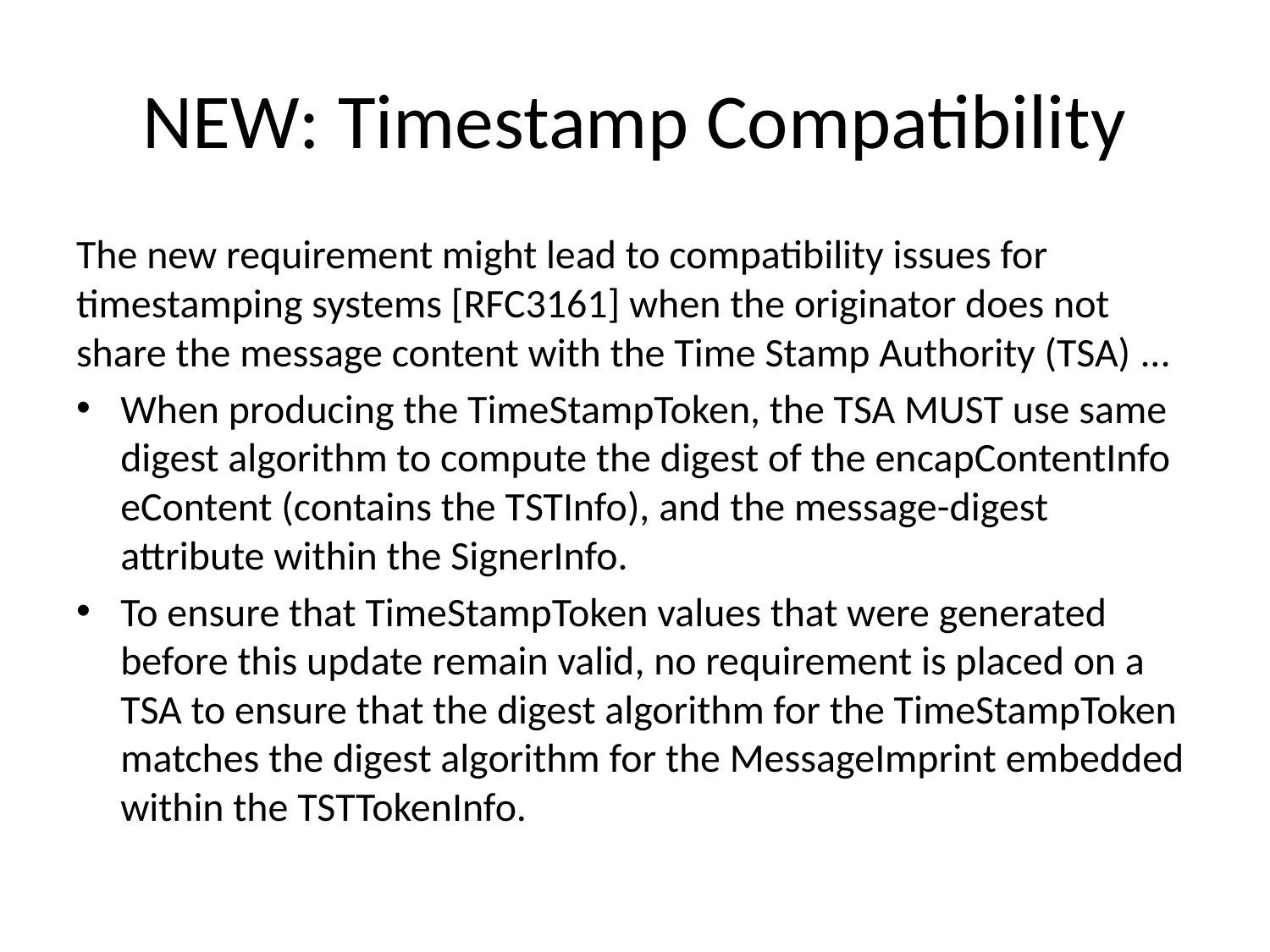

# NEW: Timestamp Compatibility
The new requirement might lead to compatibility issues for timestamping systems [RFC3161] when the originator does not share the message content with the Time Stamp Authority (TSA) …
When producing the TimeStampToken, the TSA MUST use same digest algorithm to compute the digest of the encapContentInfo eContent (contains the TSTInfo), and the message-digest attribute within the SignerInfo.
To ensure that TimeStampToken values that were generated before this update remain valid, no requirement is placed on a TSA to ensure that the digest algorithm for the TimeStampToken matches the digest algorithm for the MessageImprint embedded within the TSTTokenInfo.